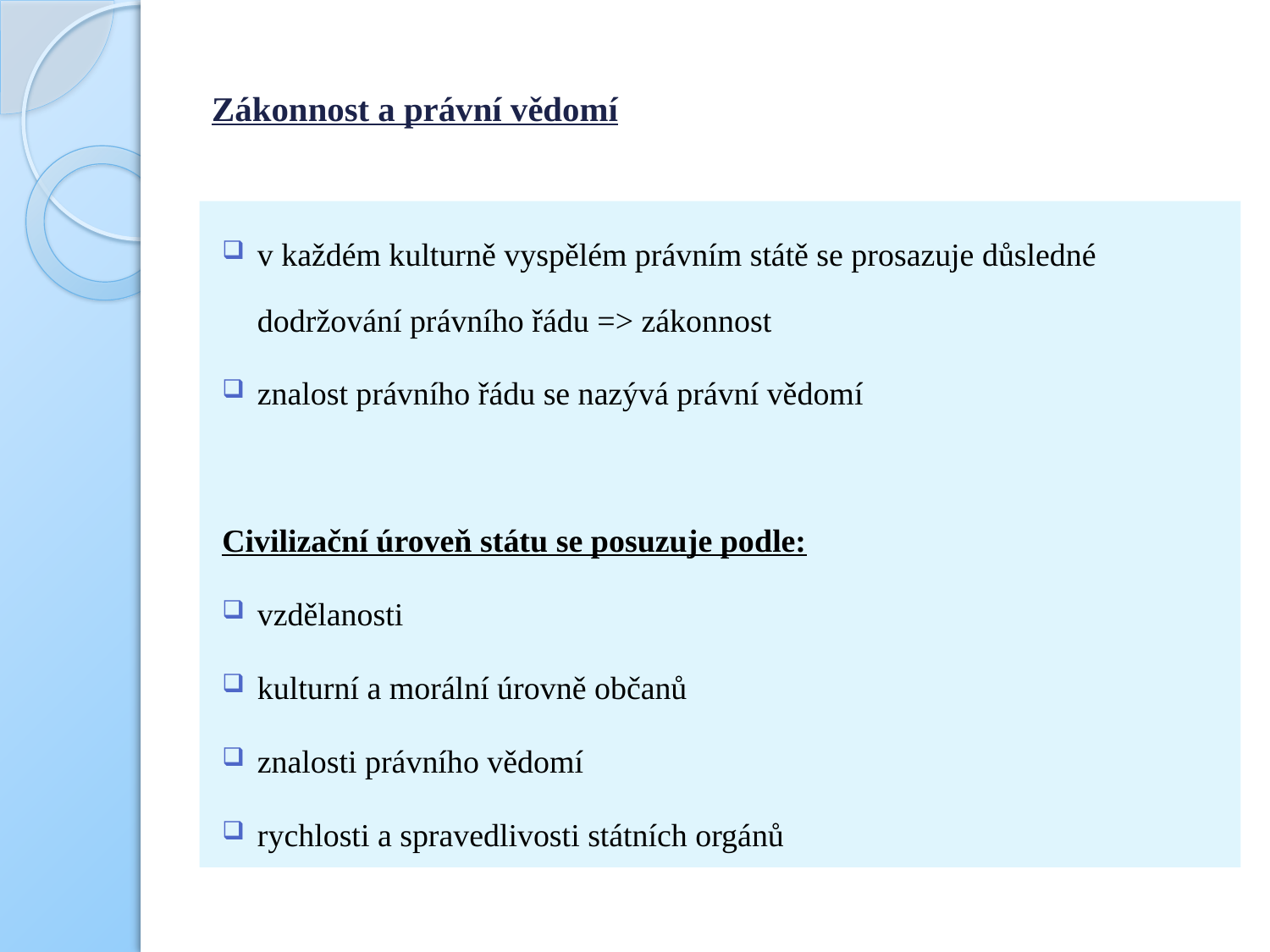

# Zákonnost a právní vědomí
v každém kulturně vyspělém právním státě se prosazuje důsledné dodržování právního řádu => zákonnost
znalost právního řádu se nazývá právní vědomí

Civilizační úroveň státu se posuzuje podle:
vzdělanosti
kulturní a morální úrovně občanů
znalosti právního vědomí
rychlosti a spravedlivosti státních orgánů